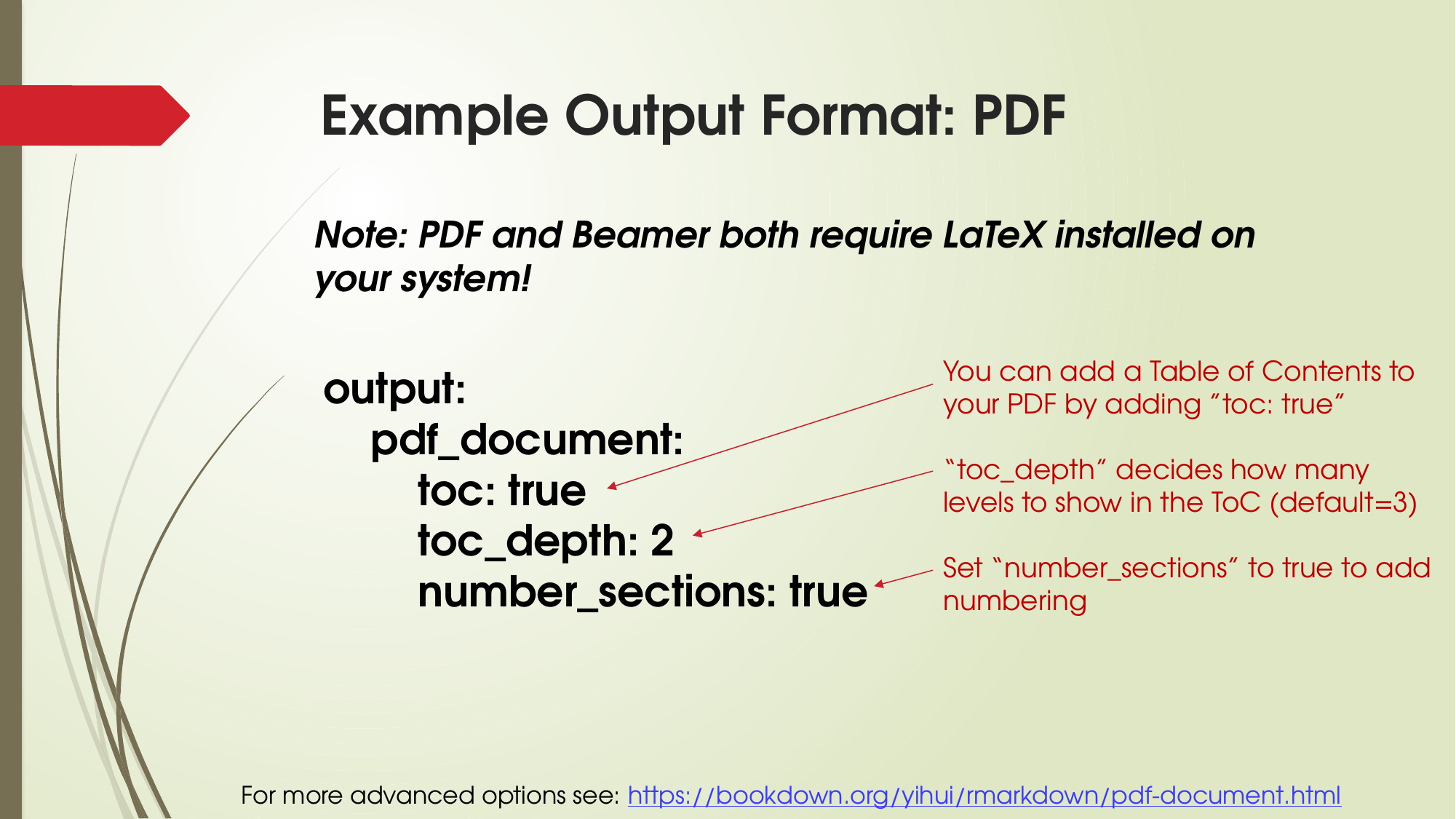

# Example Output Format: PDF
Note: PDF and Beamer both require LaTeX installed on your system!
You can add a Table of Contents to your PDF by adding ”toc: true”
“toc_depth” decides how many levels to show in the ToC (default=3)

Set “number_sections” to true to add numbering
output:
    pdf_document:
        toc: true
        toc_depth: 2
        number_sections: true

For more advanced options see: https://bookdown.org/yihui/rmarkdown/pdf-document.html